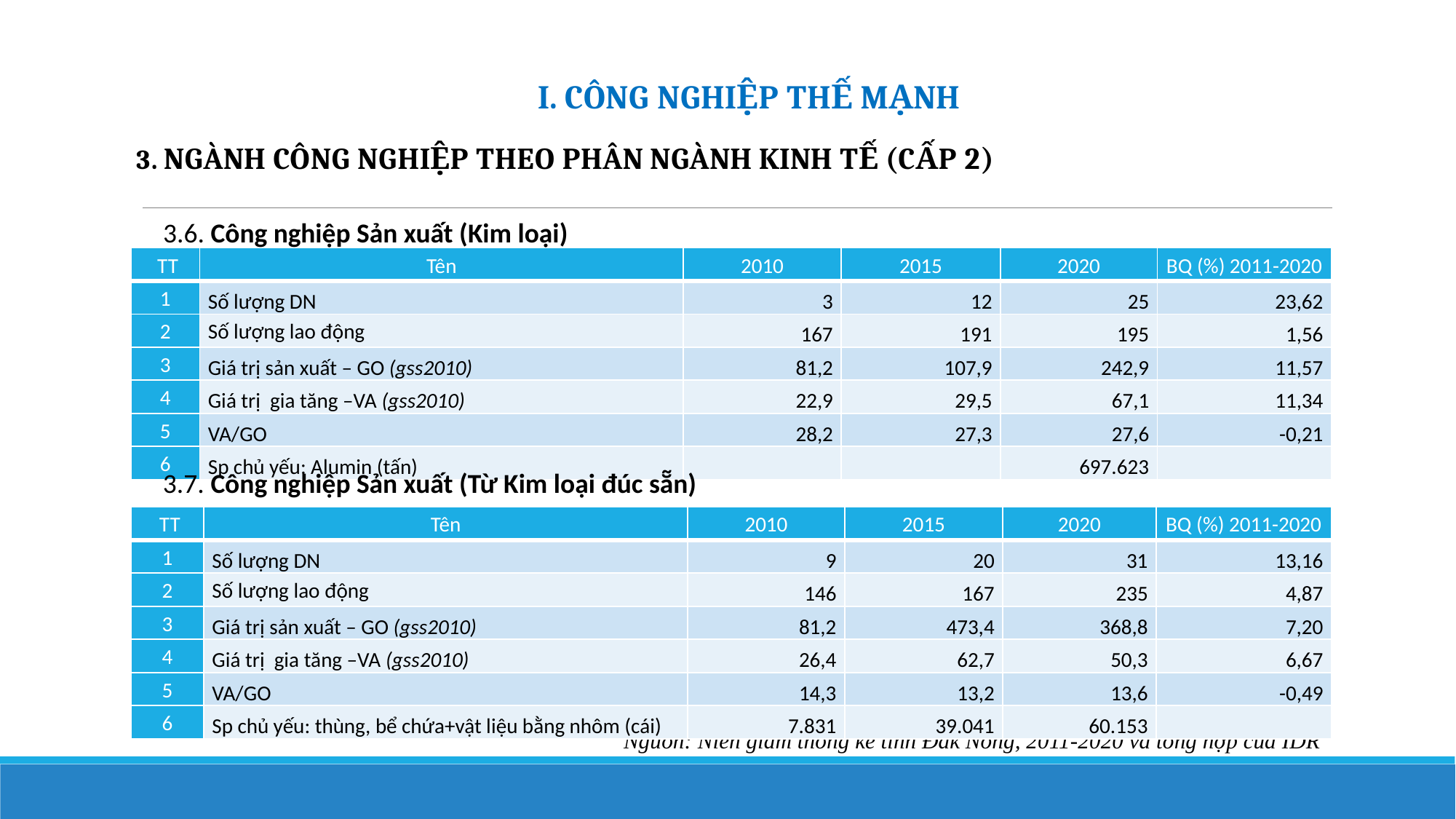

I. CÔNG NGHIỆP THẾ MẠNH
3. NGÀNH CÔNG NGHIỆP THEO PHÂN NGÀNH KINH TẾ (CẤP 2)
3.6. Công nghiệp Sản xuất (Kim loại)
| TT | Tên | 2010 | 2015 | 2020 | BQ (%) 2011-2020 |
| --- | --- | --- | --- | --- | --- |
| 1 | Số lượng DN | 3 | 12 | 25 | 23,62 |
| 2 | Số lượng lao động | 167 | 191 | 195 | 1,56 |
| 3 | Giá trị sản xuất – GO (gss2010) | 81,2 | 107,9 | 242,9 | 11,57 |
| 4 | Giá trị gia tăng –VA (gss2010) | 22,9 | 29,5 | 67,1 | 11,34 |
| 5 | VA/GO | 28,2 | 27,3 | 27,6 | -0,21 |
| 6 | Sp chủ yếu: Alumin (tấn) |  |  | 697.623 |  |
3.7. Công nghiệp Sản xuất (Từ Kim loại đúc sẵn)
| TT | Tên | 2010 | 2015 | 2020 | BQ (%) 2011-2020 |
| --- | --- | --- | --- | --- | --- |
| 1 | Số lượng DN | 9 | 20 | 31 | 13,16 |
| 2 | Số lượng lao động | 146 | 167 | 235 | 4,87 |
| 3 | Giá trị sản xuất – GO (gss2010) | 81,2 | 473,4 | 368,8 | 7,20 |
| 4 | Giá trị gia tăng –VA (gss2010) | 26,4 | 62,7 | 50,3 | 6,67 |
| 5 | VA/GO | 14,3 | 13,2 | 13,6 | -0,49 |
| 6 | Sp chủ yếu: thùng, bể chứa+vật liệu bằng nhôm (cái) | 7.831 | 39.041 | 60.153 |  |
Nguồn: Niên giám thống kê tỉnh Đắk Nông, 2011-2020 và tổng hợp của IDR